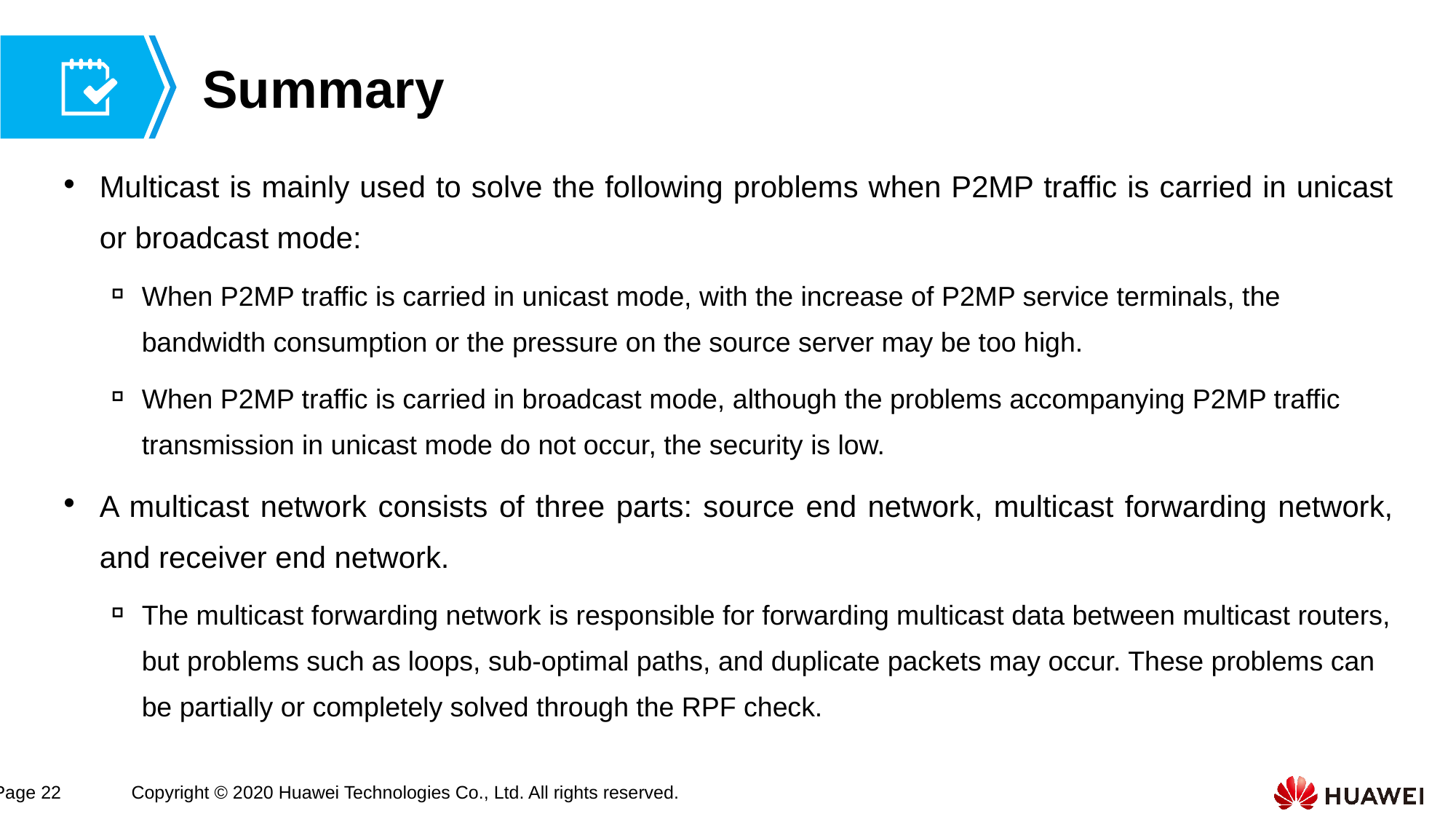

Multicast is mainly used to solve the following problems when P2MP traffic is carried in unicast or broadcast mode:
When P2MP traffic is carried in unicast mode, with the increase of P2MP service terminals, the bandwidth consumption or the pressure on the source server may be too high.
When P2MP traffic is carried in broadcast mode, although the problems accompanying P2MP traffic transmission in unicast mode do not occur, the security is low.
A multicast network consists of three parts: source end network, multicast forwarding network, and receiver end network.
The multicast forwarding network is responsible for forwarding multicast data between multicast routers, but problems such as loops, sub-optimal paths, and duplicate packets may occur. These problems can be partially or completely solved through the RPF check.